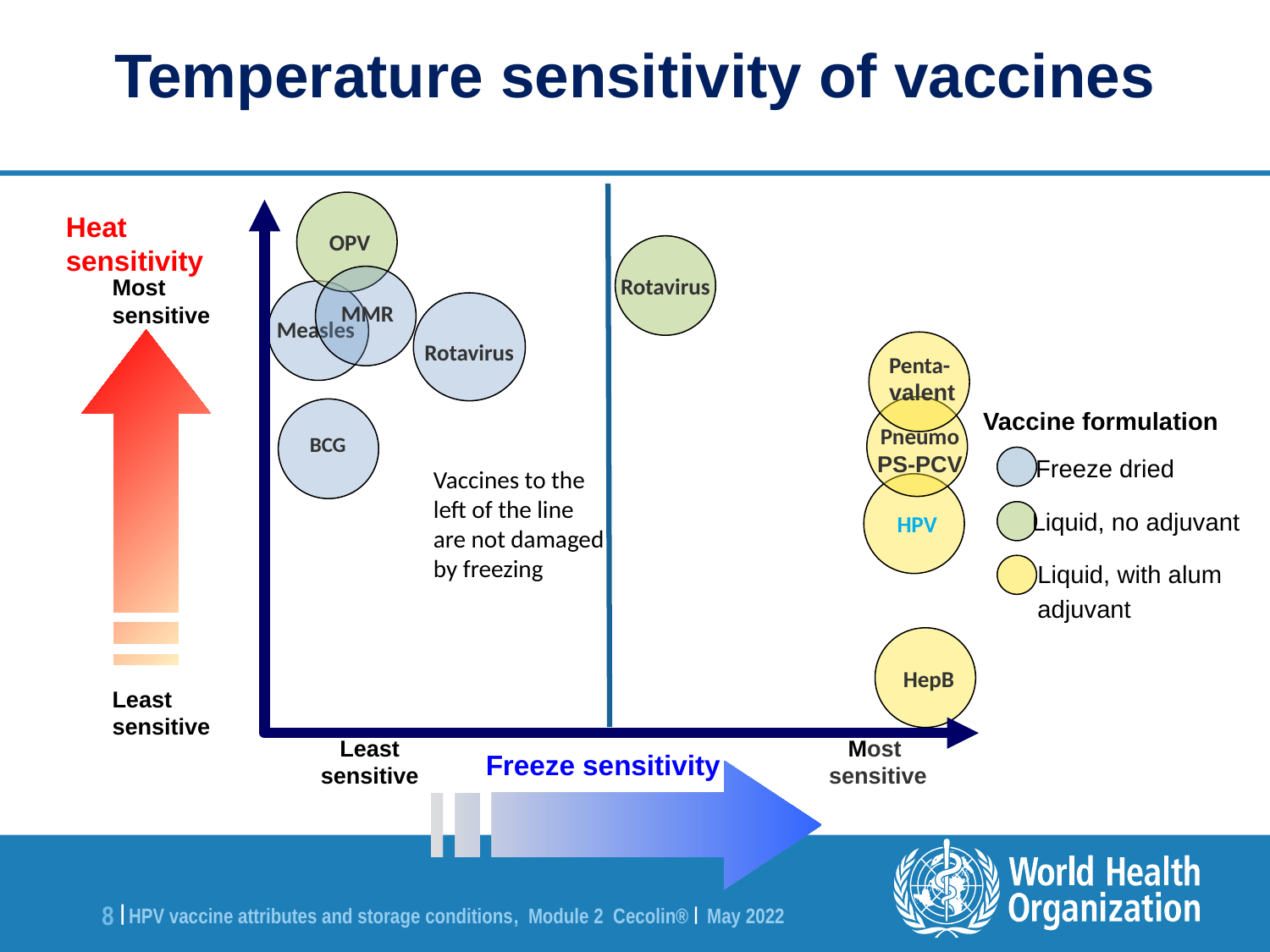

Temperature sensitivity of vaccines

OPV

Heat sensitivity

Rotavirus

MMR
Most sensitive

Measles

Penta-
valent

Pneumo
PS-PCV

BCG
Vaccine formulation
Freeze dried

Liquid, no adjuvant

Liquid, with alum
adjuvant

Vaccines to the
left of the line
are not damaged
by freezing

HPV

HepB

Least sensitive
Least
sensitive
Most
sensitive
Freeze sensitivity

Rotavirus